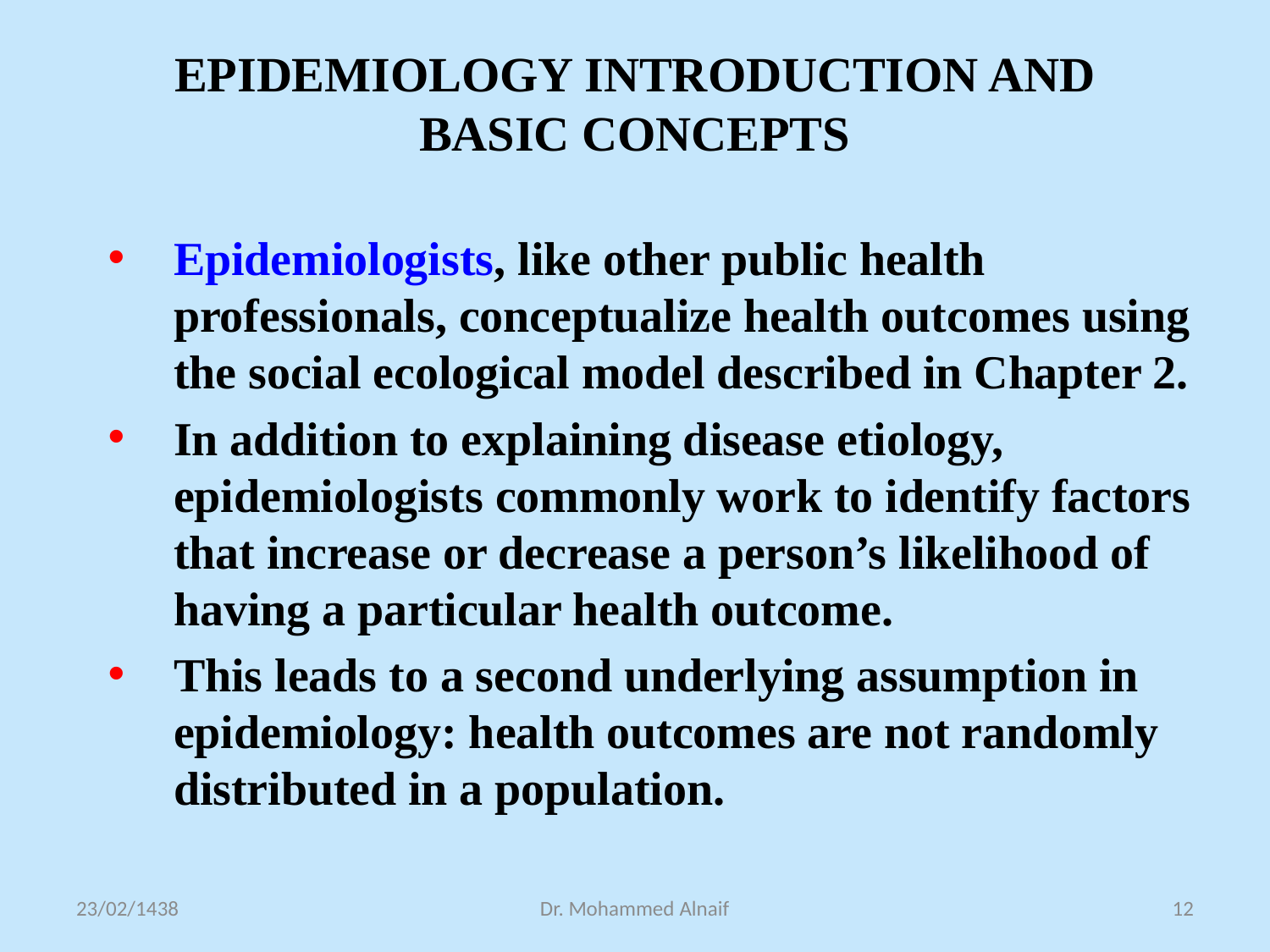

# EPIDEMIOLOGY INTRODUCTION AND BASIC CONCEPTS
Epidemiologists, like other public health professionals, conceptualize health outcomes using the social ecological model described in Chapter 2.
In addition to explaining disease etiology, epidemiologists commonly work to identify factors that increase or decrease a person’s likelihood of having a particular health outcome.
This leads to a second underlying assumption in epidemiology: health outcomes are not randomly distributed in a population.
23/02/1438
Dr. Mohammed Alnaif
12